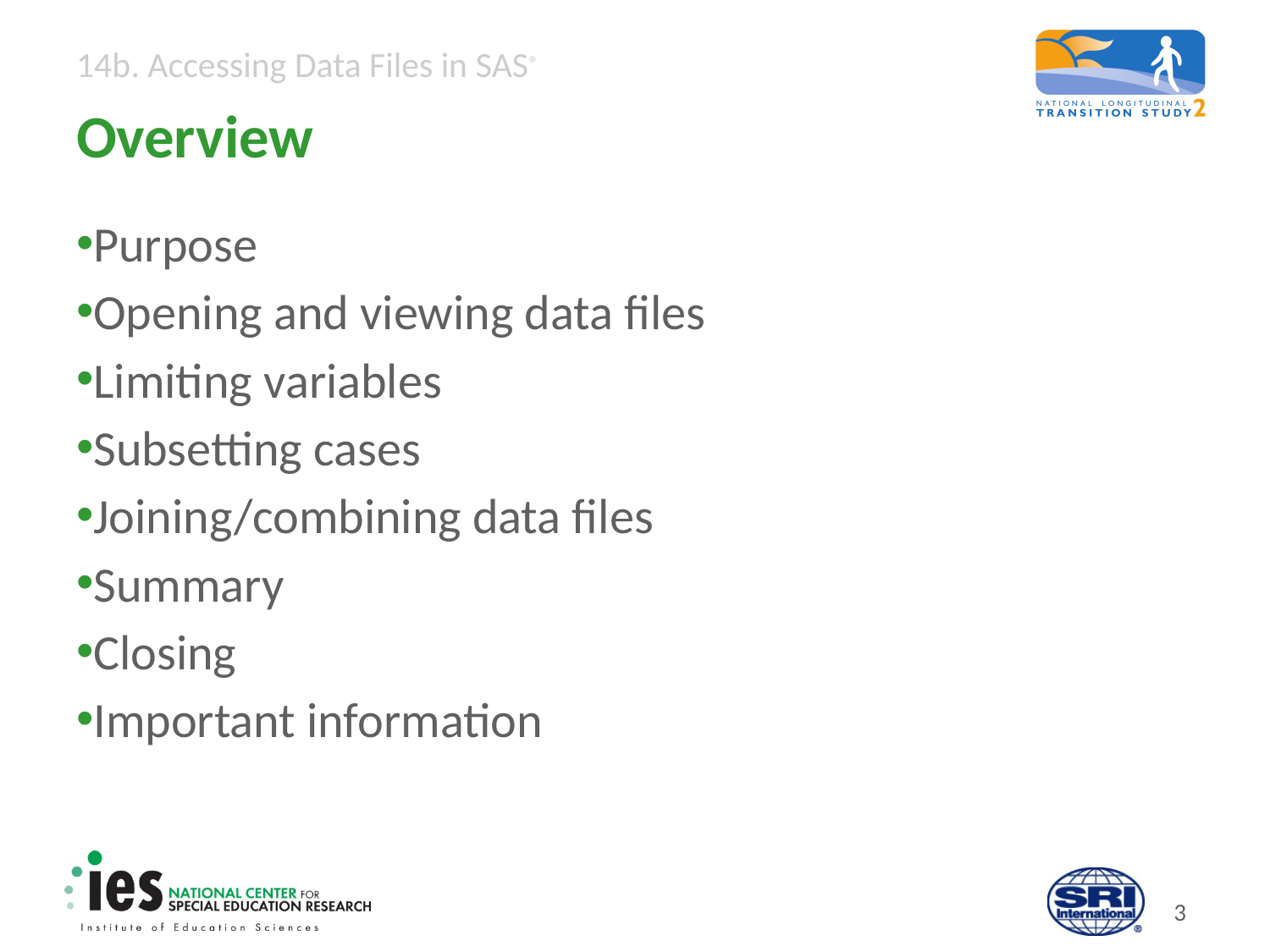

# Overview
Purpose
Opening and viewing data files
Limiting variables
Subsetting cases
Joining/combining data files
Summary
Closing
Important information

3